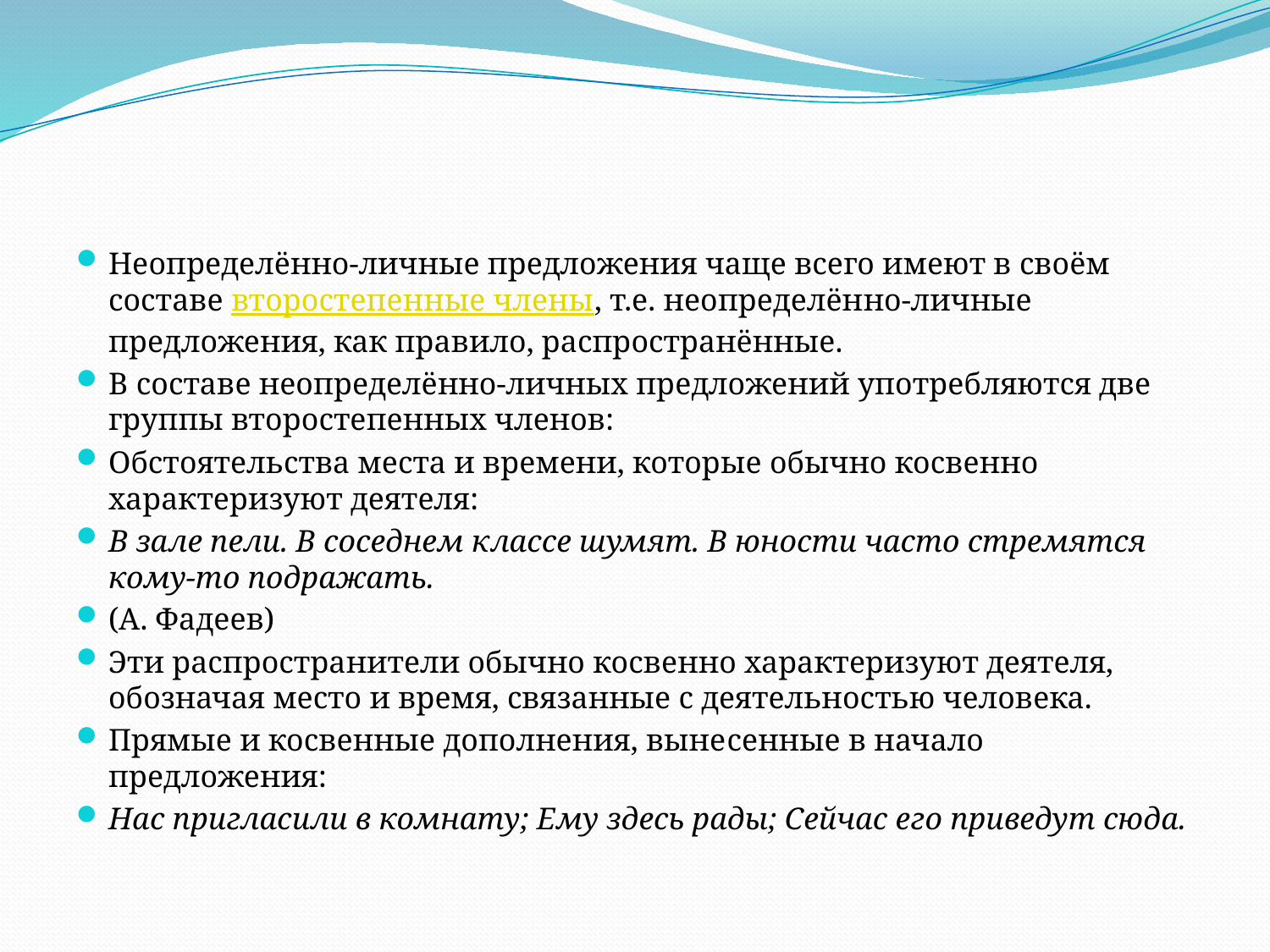

#
Неопределённо-личные предложения чаще всего имеют в своём составе второстепенные члены, т.е. неопределён­но-личные предложения, как правило, распространённые.
В составе неопределённо-личных предложений употребляются две группы второстепенных членов:
Обстоятельства места и времени, которые обычно косвенно характеризуют деятеля:
В зале пели. В соседнем классе шумят. В юности часто стремятся кому-то подражать.
(А. Фа­деев)
Эти распространители обычно косвенно характеризуют деятеля, обозначая место и время, связанные с деятельностью человека.
Прямые и косвенные дополнения, выне­сенные в начало предложения:
Нас пригласили в комнату; Ему здесь рады; Сейчас его приведут сюда.